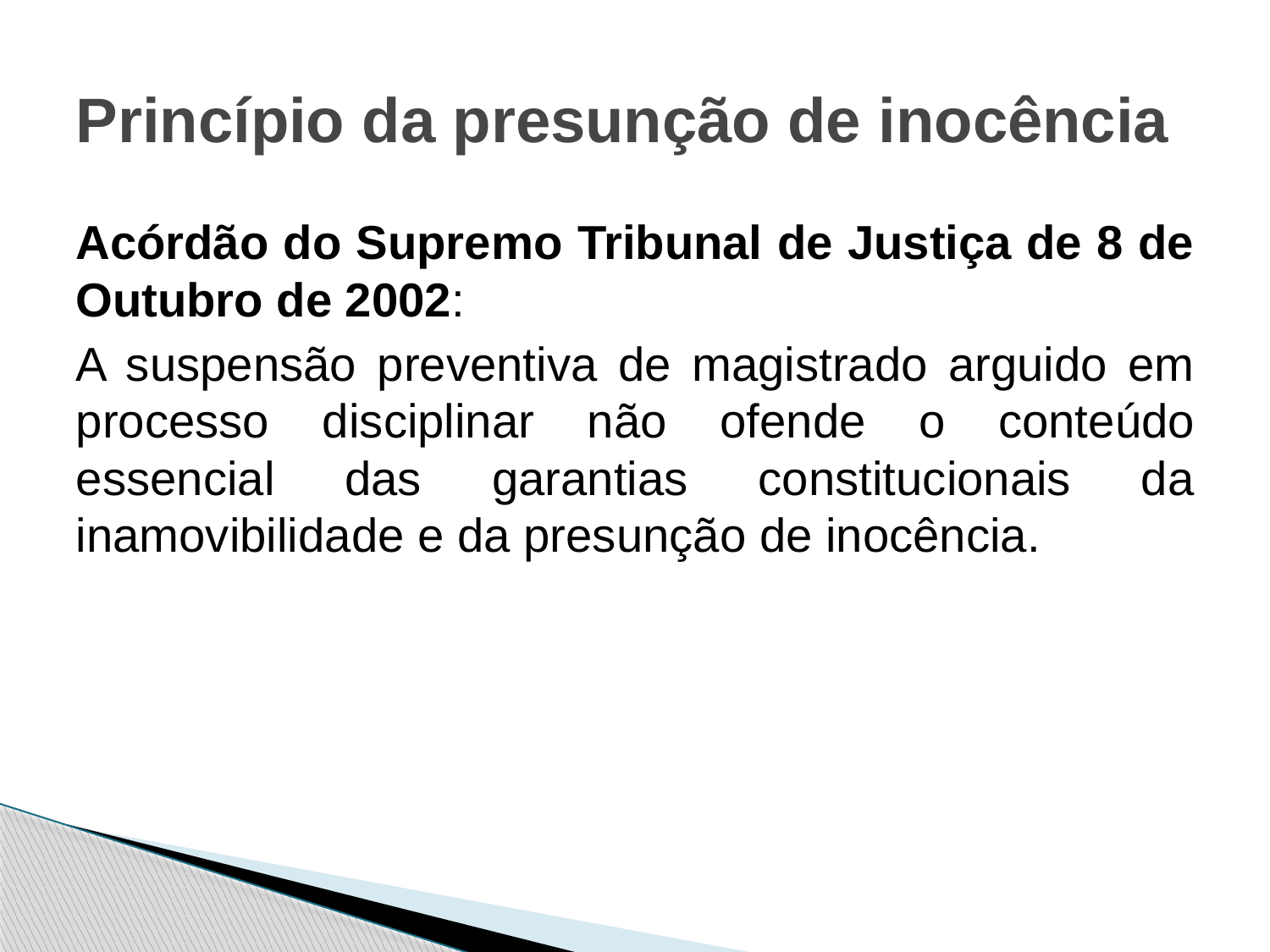

# Princípio da presunção de inocência
Acórdão do Supremo Tribunal de Justiça de 8 de Outubro de 2002:
A suspensão preventiva de magistrado arguido em processo disciplinar não ofende o conteúdo essencial das garantias constitucionais da inamovibilidade e da presunção de inocência.